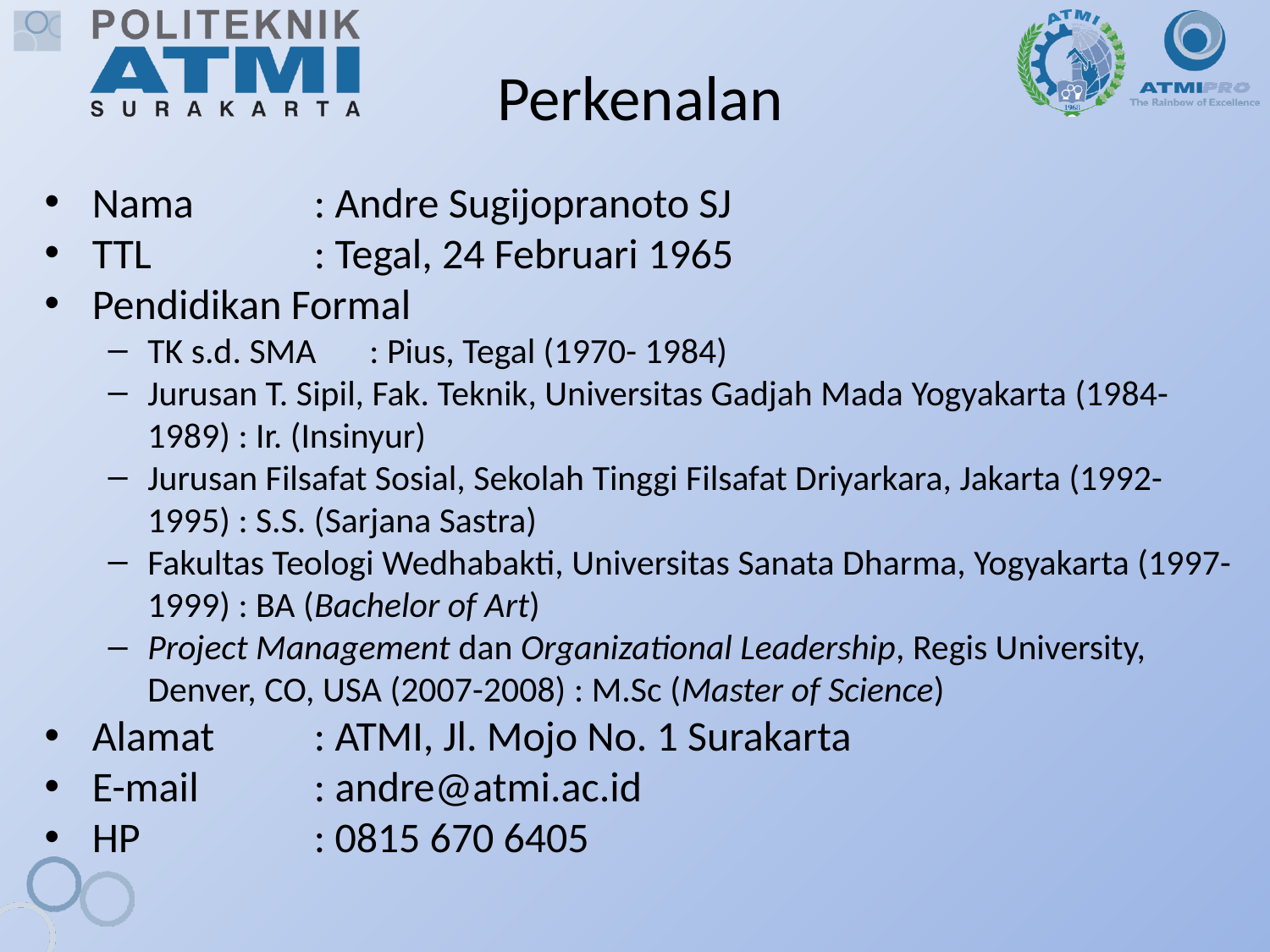

# Perkenalan
Nama	: Andre Sugijopranoto SJ
TTL	: Tegal, 24 Februari 1965
Pendidikan Formal
TK s.d. SMA	: Pius, Tegal (1970- 1984)
Jurusan T. Sipil, Fak. Teknik, Universitas Gadjah Mada Yogyakarta (1984-1989) : Ir. (Insinyur)
Jurusan Filsafat Sosial, Sekolah Tinggi Filsafat Driyarkara, Jakarta (1992-1995) : S.S. (Sarjana Sastra)
Fakultas Teologi Wedhabakti, Universitas Sanata Dharma, Yogyakarta (1997-1999) : BA (Bachelor of Art)
Project Management dan Organizational Leadership, Regis University, Denver, CO, USA (2007-2008) : M.Sc (Master of Science)
Alamat	: ATMI, Jl. Mojo No. 1 Surakarta
E-mail	: andre@atmi.ac.id
HP	: 0815 670 6405